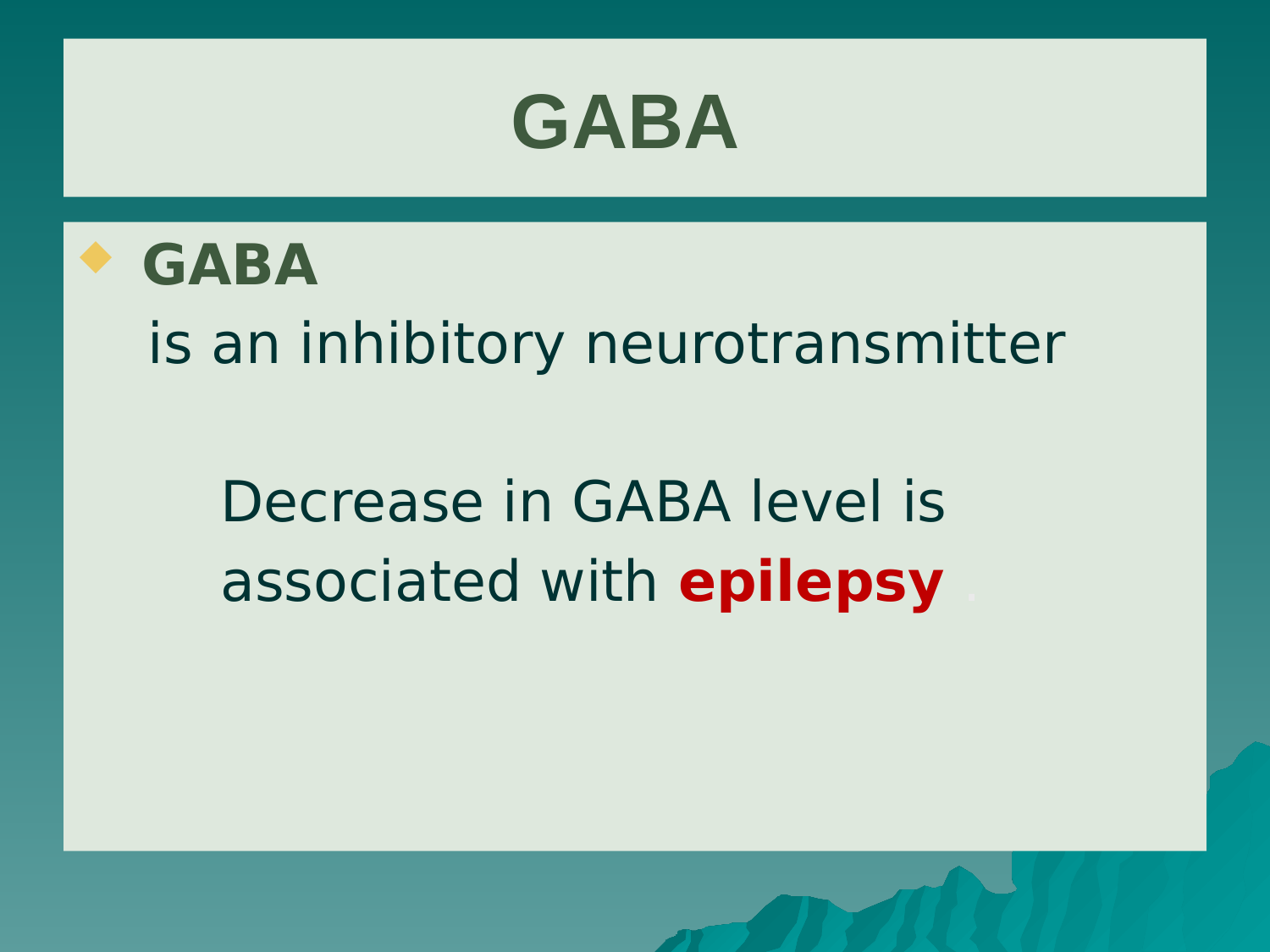

# GABA
 GABA
    is an inhibitory neurotransmitter

        Decrease in GABA level is
        associated with epilepsy .